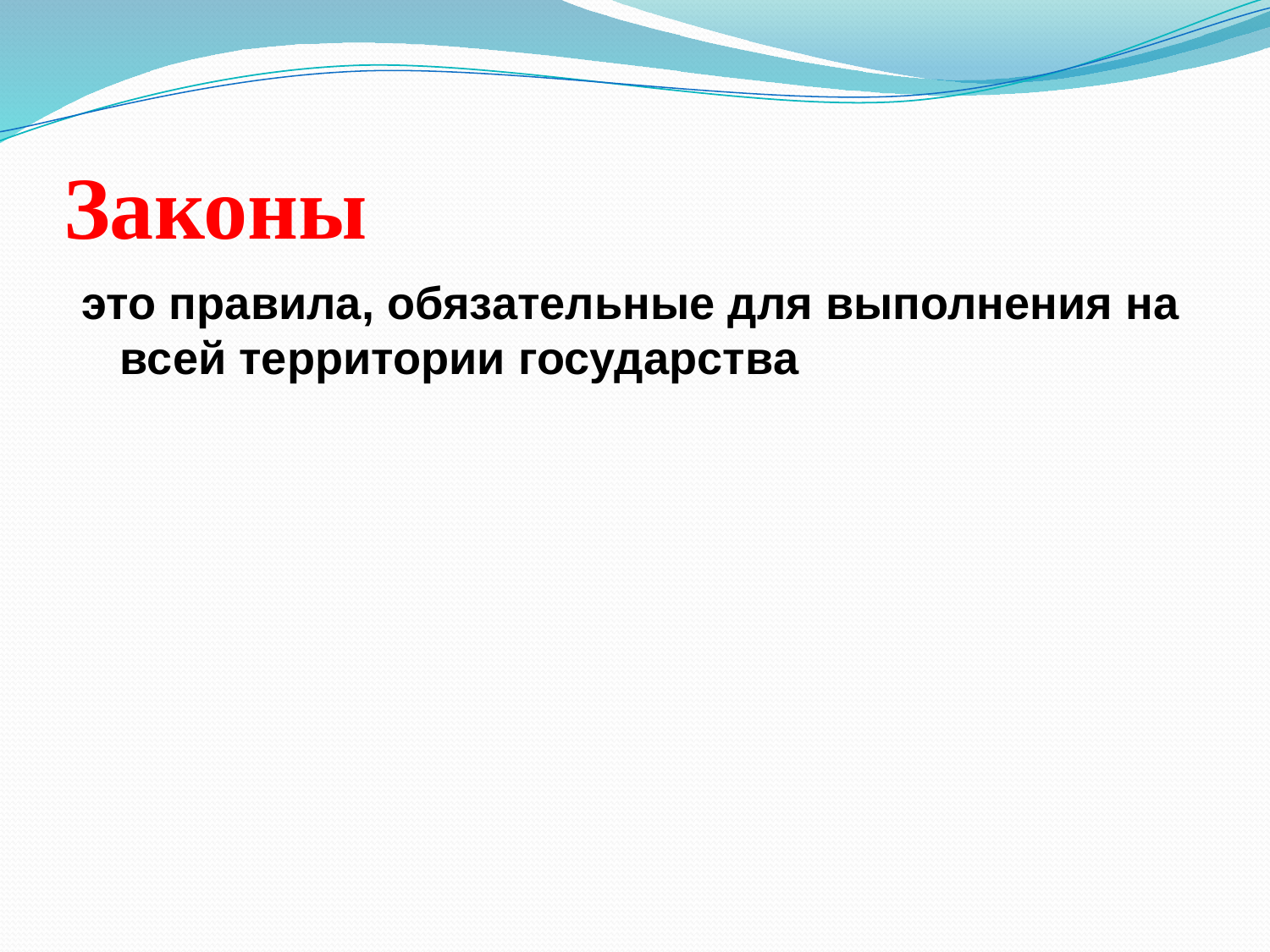

# Законы
это правила, обязательные для выполнения на всей территории государства